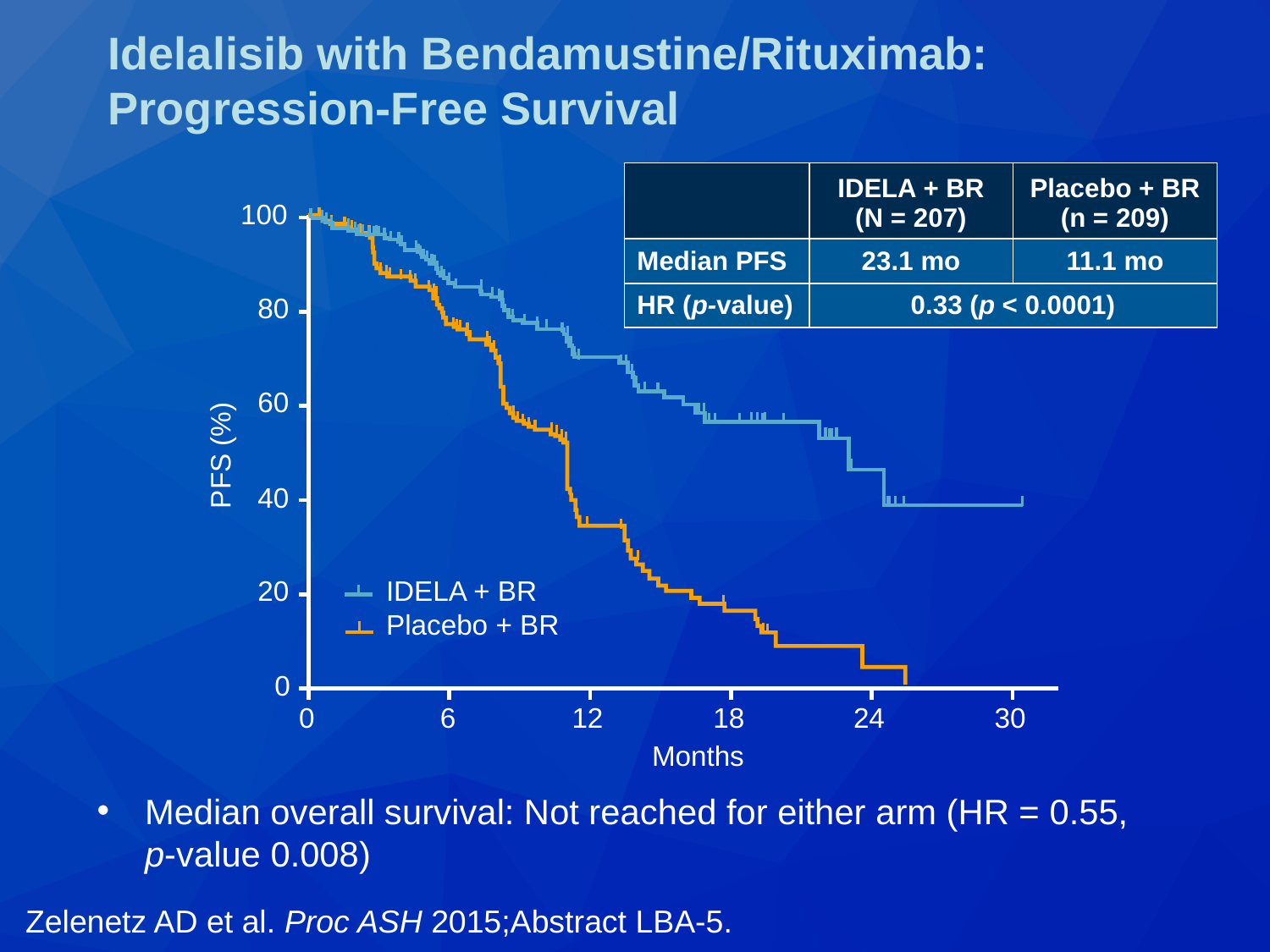

# Idelalisib with Bendamustine/Rituximab: Progression-Free Survival
|  | IDELA + BR (N = 207) | Placebo + BR (n = 209) |
| --- | --- | --- |
| Median PFS | 23.1 mo | 11.1 mo |
| HR (p-value) | 0.33 (p < 0.0001) |  |
100

80
60
PFS (%)
40
IDELA + BR
Placebo + BR
20
0
0
6
12
18
24
30
Months

Median overall survival: Not reached for either arm (HR = 0.55,
p-value 0.008)

Zelenetz AD et al. Proc ASH 2015;Abstract LBA-5.